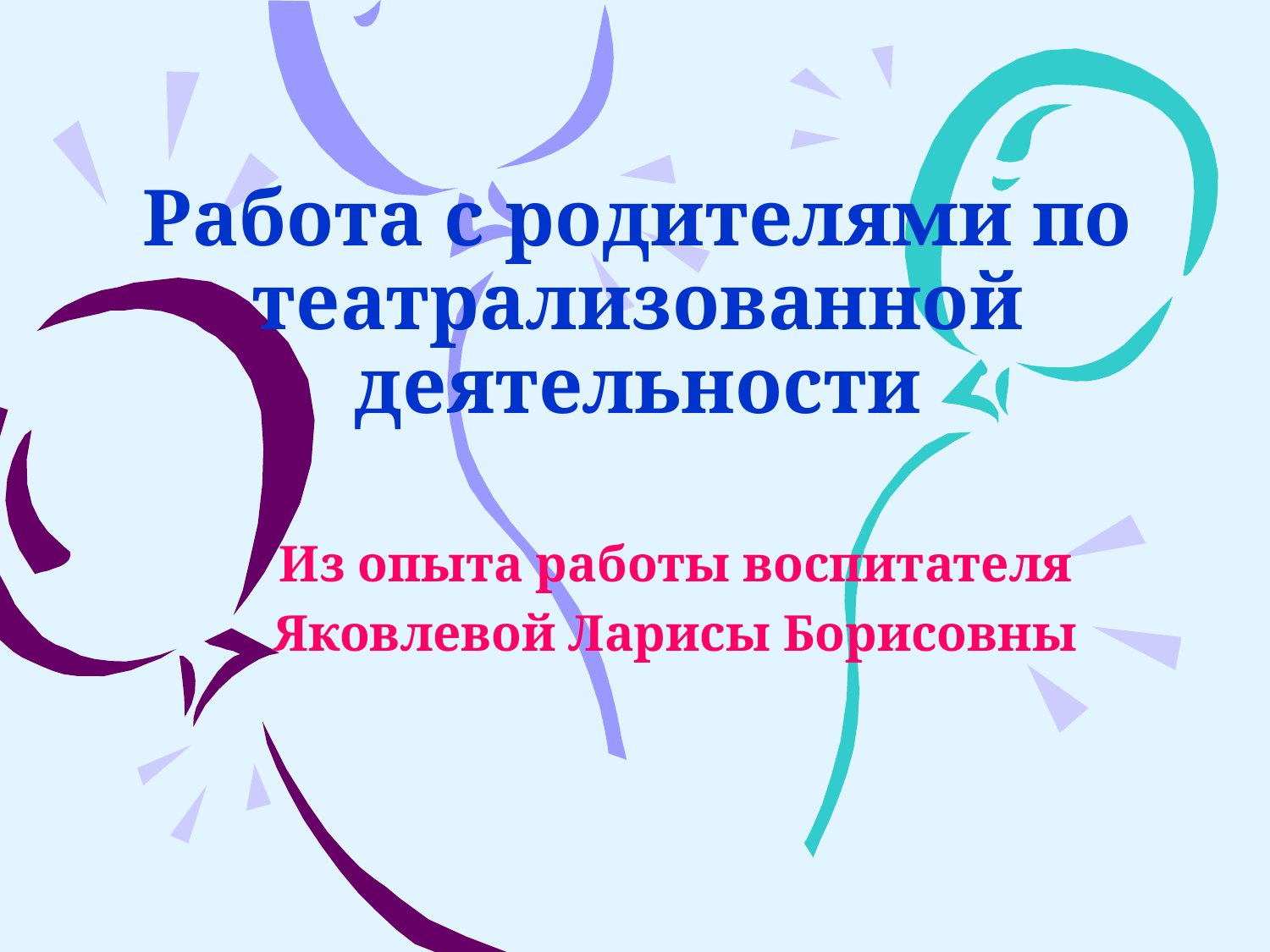

# Работа с родителями по театрализованной деятельности
Из опыта работы воспитателя
Яковлевой Ларисы Борисовны